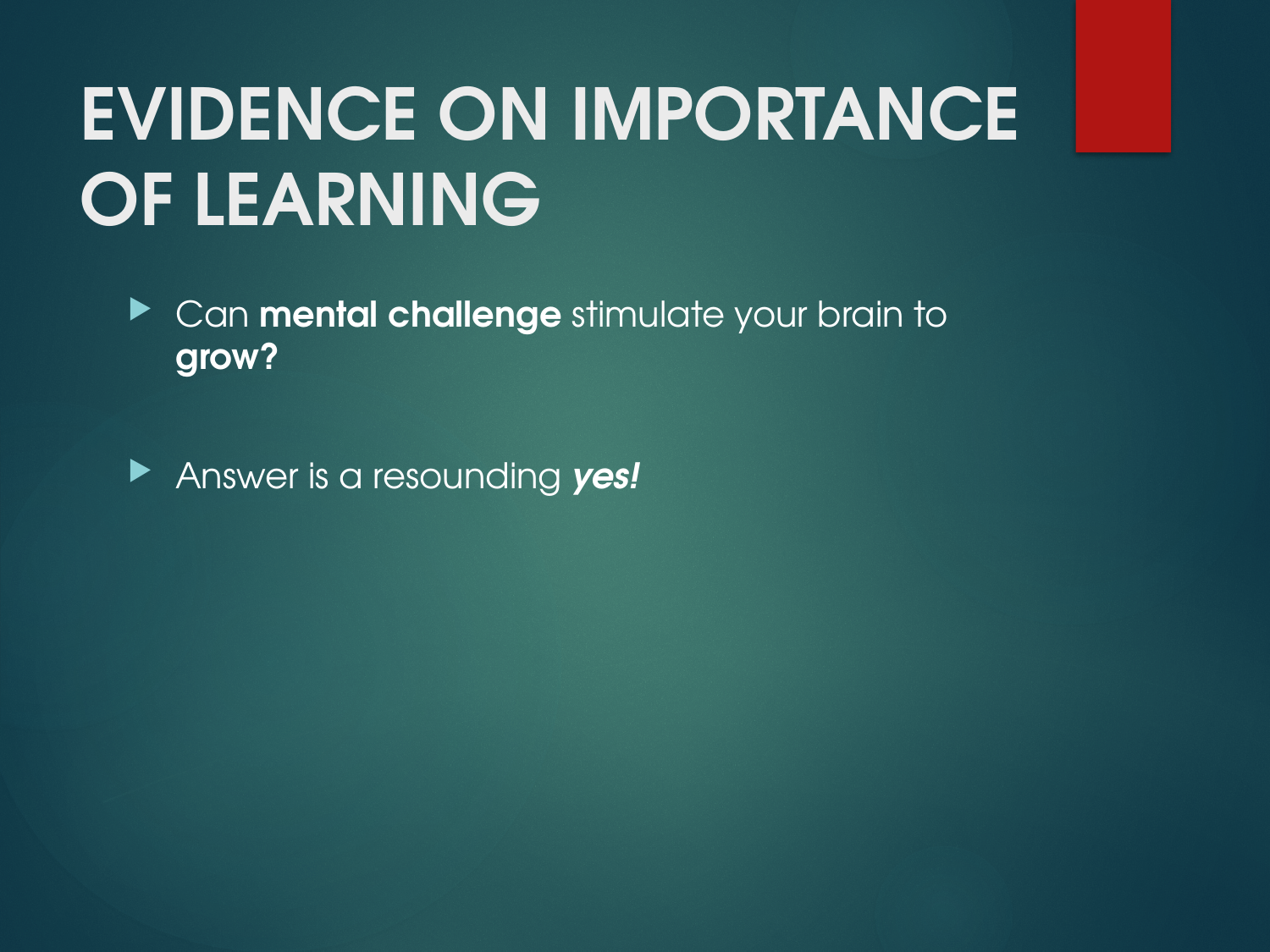

# EVIDENCE ON IMPORTANCE OF LEARNING
Can mental challenge stimulate your brain to grow?

Answer is a resounding yes!